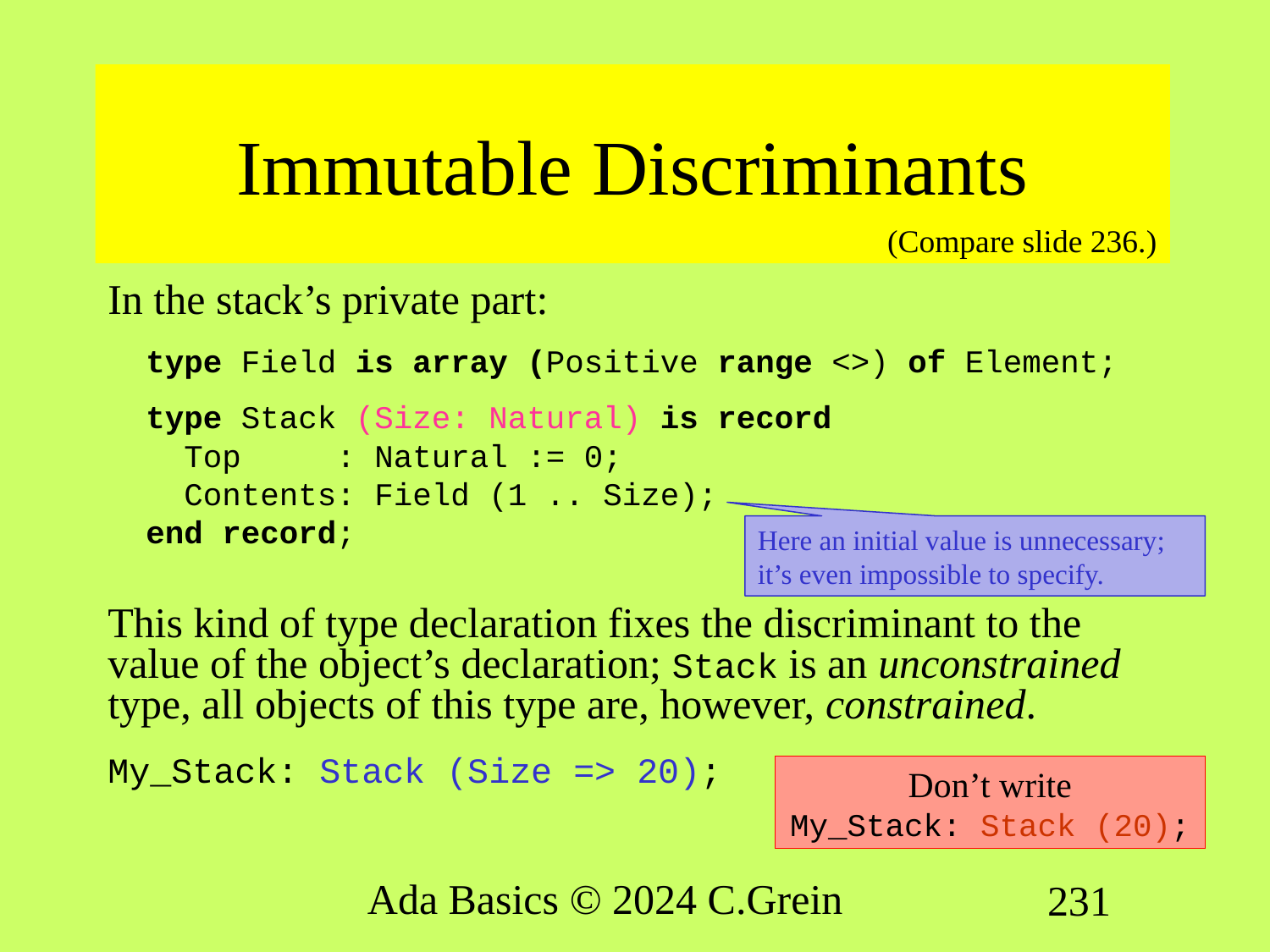

# Immutable Discriminants
(Compare slide 236.)
In the stack’s private part:

  type Field is array (Positive range <>) of Element;

  type Stack (Size: Natural) is record
    Top     : Natural := 0;
    Contents: Field (1 .. Size);
  end record;

This kind of type declaration fixes the discriminant to the value of the object’s declaration; Stack is an unconstrained type, all objects of this type are, however, constrained.

My_Stack: Stack (Size => 20);
Here an initial value is unnecessary; it’s even impossible to specify.
Don’t write
My_Stack: Stack (20);
Ada Basics © 2024 C.Grein
231